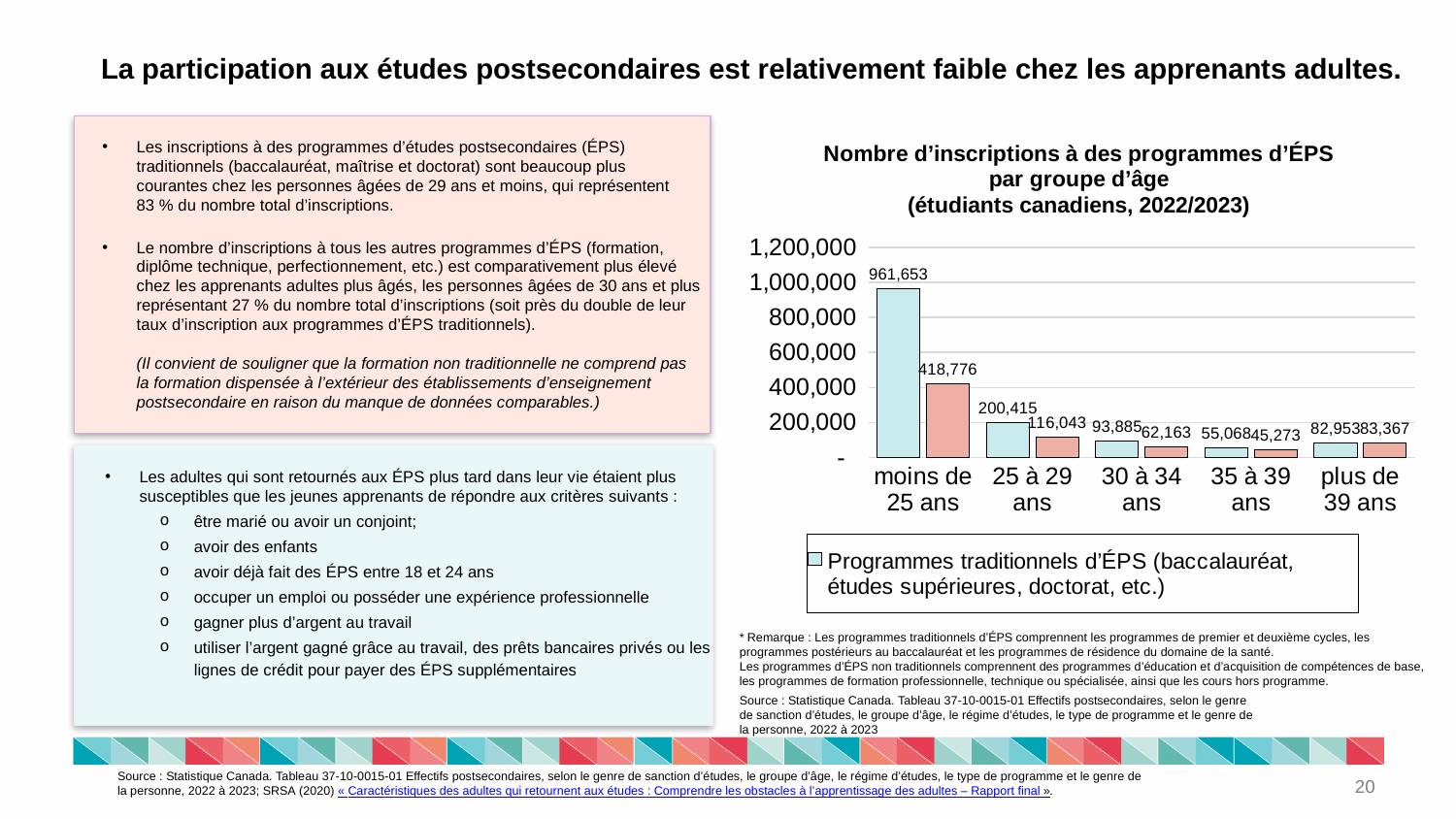

# La participation aux études postsecondaires est relativement faible chez les apprenants adultes.

### Chart: Nombre d’inscriptions à des programmes d’ÉPS par groupe d’âge
(étudiants canadiens, 2022/2023)

| Category | Programmes traditionnels d’ÉPS (baccalauréat, études supérieures, doctorat, etc.) | Programmes d’ÉPS non traditionnels (c.-à-d. formation technique, formation professionnelle, crédits hors programme, etc.) |
|---|---|---|
| moins de 25 ans | 961653.0 | 418776.0 |
| 25 à 29 ans | 200415.0 | 116043.0 |
| 30 à 34 ans | 93885.0 | 62163.0 |
| 35 à 39 ans | 55068.0 | 45273.0 |
| plus de 39 ans | 82953.0 | 83367.0 |
Les inscriptions à des programmes d’études postsecondaires (ÉPS) traditionnels (baccalauréat, maîtrise et doctorat) sont beaucoup plus courantes chez les personnes âgées de 29 ans et moins, qui représentent 83 % du nombre total d’inscriptions.
Le nombre d’inscriptions à tous les autres programmes d’ÉPS (formation, diplôme technique, perfectionnement, etc.) est comparativement plus élevé chez les apprenants adultes plus âgés, les personnes âgées de 30 ans et plus représentant 27 % du nombre total d’inscriptions (soit près du double de leur taux d’inscription aux programmes d’ÉPS traditionnels).  
(Il convient de souligner que la formation non traditionnelle ne comprend pas la formation dispensée à l’extérieur des établissements d’enseignement postsecondaire en raison du manque de données comparables.)

Les adultes qui sont retournés aux ÉPS plus tard dans leur vie étaient plus susceptibles que les jeunes apprenants de répondre aux critères suivants :
être marié ou avoir un conjoint;
avoir des enfants
avoir déjà fait des ÉPS entre 18 et 24 ans
occuper un emploi ou posséder une expérience professionnelle
gagner plus d’argent au travail
utiliser l’argent gagné grâce au travail, des prêts bancaires privés ou les lignes de crédit pour payer des ÉPS supplémentaires
* Remarque : Les programmes traditionnels d’ÉPS comprennent les programmes de premier et deuxième cycles, les programmes postérieurs au baccalauréat et les programmes de résidence du domaine de la santé.
Les programmes d’ÉPS non traditionnels comprennent des programmes d’éducation et d’acquisition de compétences de base, les programmes de formation professionnelle, technique ou spécialisée, ainsi que les cours hors programme.
Source : Statistique Canada. Tableau 37-10-0015-01 Effectifs postsecondaires, selon le genre de sanction d’études, le groupe d’âge, le régime d’études, le type de programme et le genre de la personne, 2022 à 2023

Source : Statistique Canada. Tableau 37-10-0015-01 Effectifs postsecondaires, selon le genre de sanction d’études, le groupe d’âge, le régime d’études, le type de programme et le genre de la personne, 2022 à 2023; SRSA (2020) « Caractéristiques des adultes qui retournent aux études : Comprendre les obstacles à l’apprentissage des adultes – Rapport final ».

20